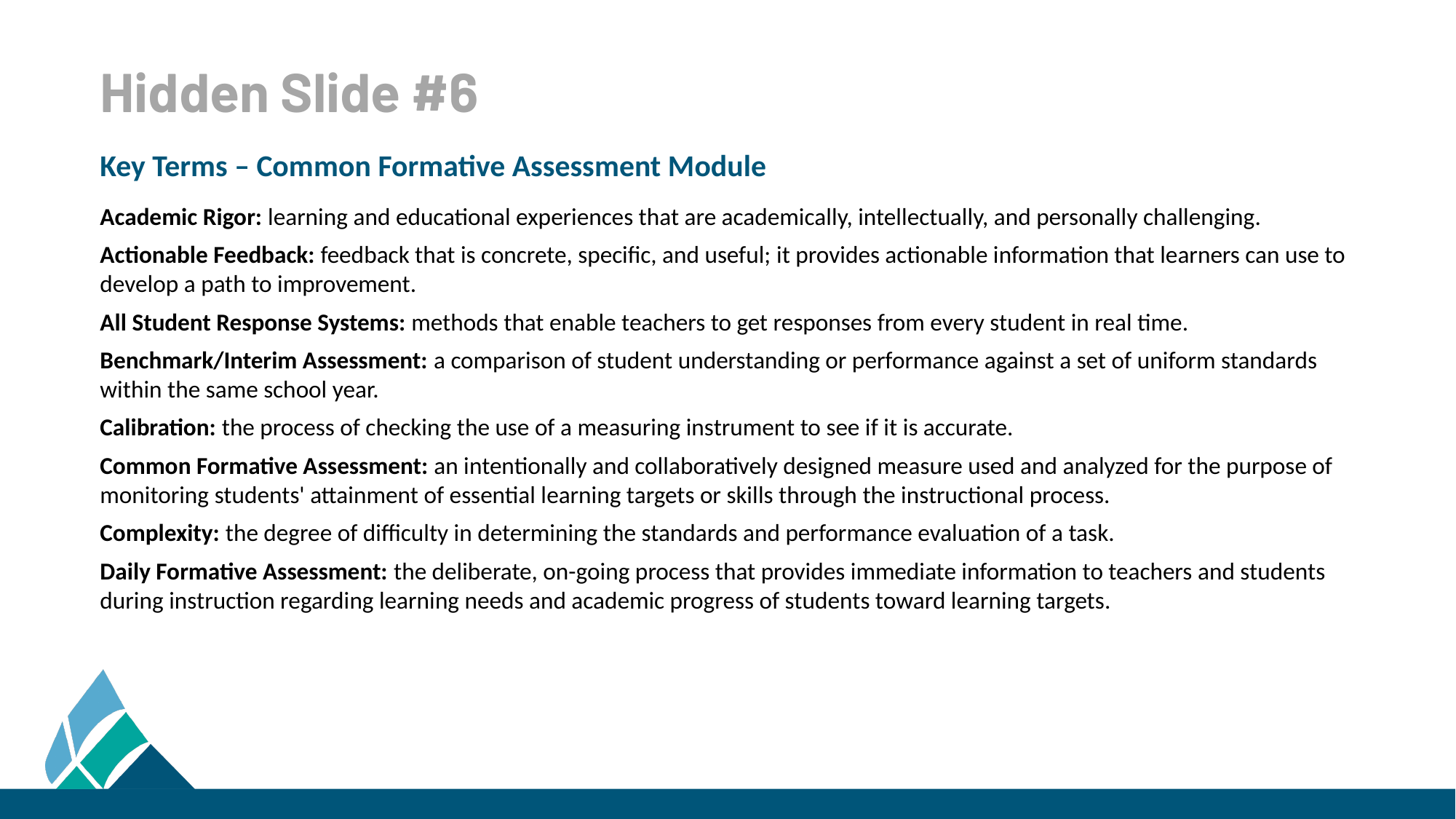

# Hidden Slide #6
Key Terms – Common Formative Assessment Module
Academic Rigor: learning and educational experiences that are academically, intellectually, and personally challenging.
Actionable Feedback: feedback that is concrete, specific, and useful; it provides actionable information that learners can use to develop a path to improvement.
All Student Response Systems: methods that enable teachers to get responses from every student in real time.
Benchmark/Interim Assessment: a comparison of student understanding or performance against a set of uniform standards within the same school year.
Calibration: the process of checking the use of a measuring instrument to see if it is accurate.
Common Formative Assessment: an intentionally and collaboratively designed measure used and analyzed for the purpose of monitoring students' attainment of essential learning targets or skills through the instructional process.
Complexity: the degree of difficulty in determining the standards and performance evaluation of a task.
Daily Formative Assessment: the deliberate, on-going process that provides immediate information to teachers and students during instruction regarding learning needs and academic progress of students toward learning targets.